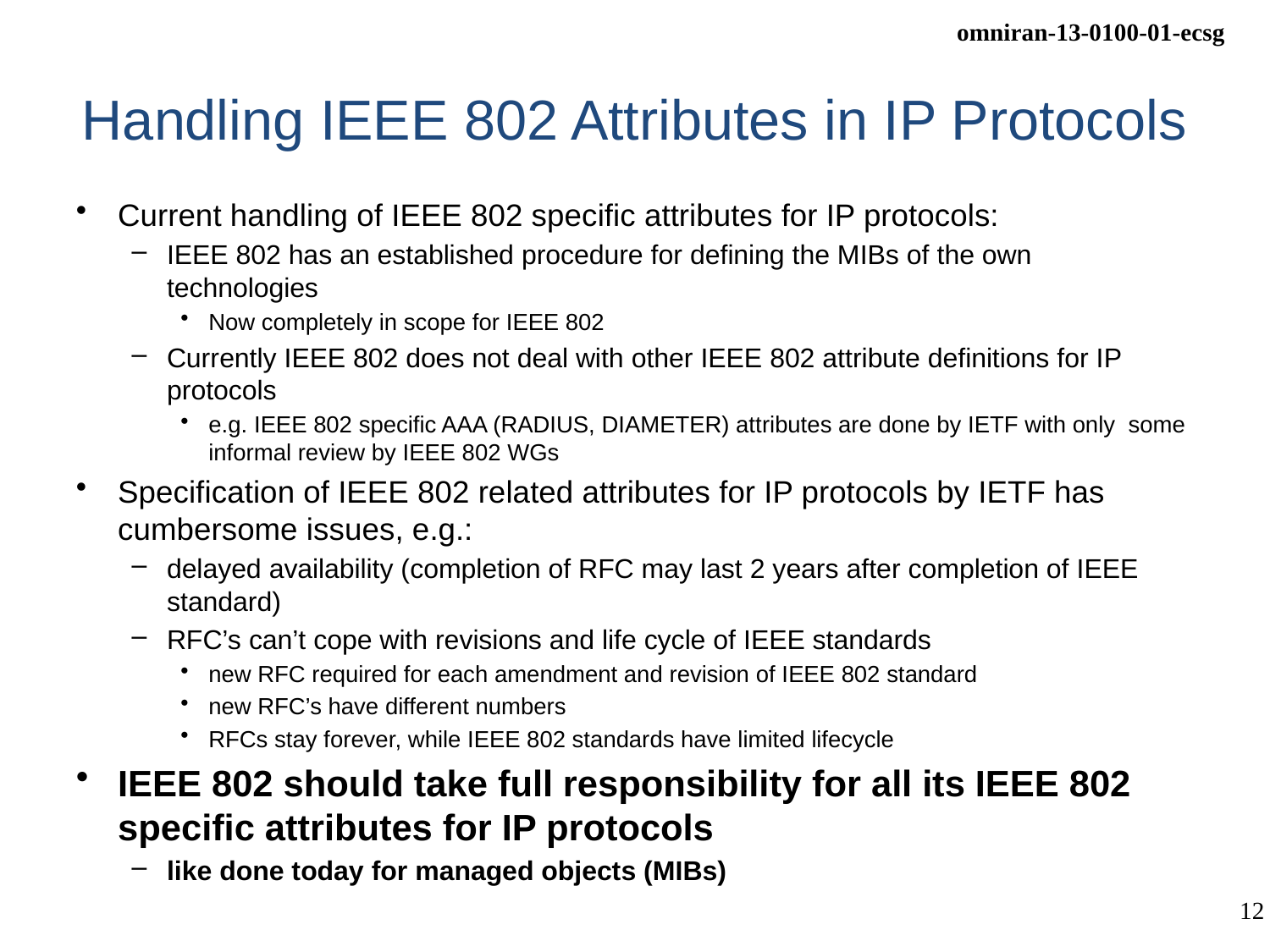

# Handling IEEE 802 Attributes in IP Protocols
Current handling of IEEE 802 specific attributes for IP protocols:
IEEE 802 has an established procedure for defining the MIBs of the own  technologies
Now completely in scope for IEEE 802
Currently IEEE 802 does not deal with other IEEE 802 attribute definitions for IP protocols
e.g. IEEE 802 specific AAA (RADIUS, DIAMETER) attributes are done by IETF with only  some informal review by IEEE 802 WGs
Specification of IEEE 802 related attributes for IP protocols by IETF has cumbersome issues, e.g.:
delayed availability (completion of RFC may last 2 years after completion of IEEE standard)
RFC’s can’t cope with revisions and life cycle of IEEE standards
new RFC required for each amendment and revision of IEEE 802 standard
new RFC’s have different numbers
RFCs stay forever, while IEEE 802 standards have limited lifecycle
IEEE 802 should take full responsibility for all its IEEE 802 specific attributes for IP protocols
like done today for managed objects (MIBs)